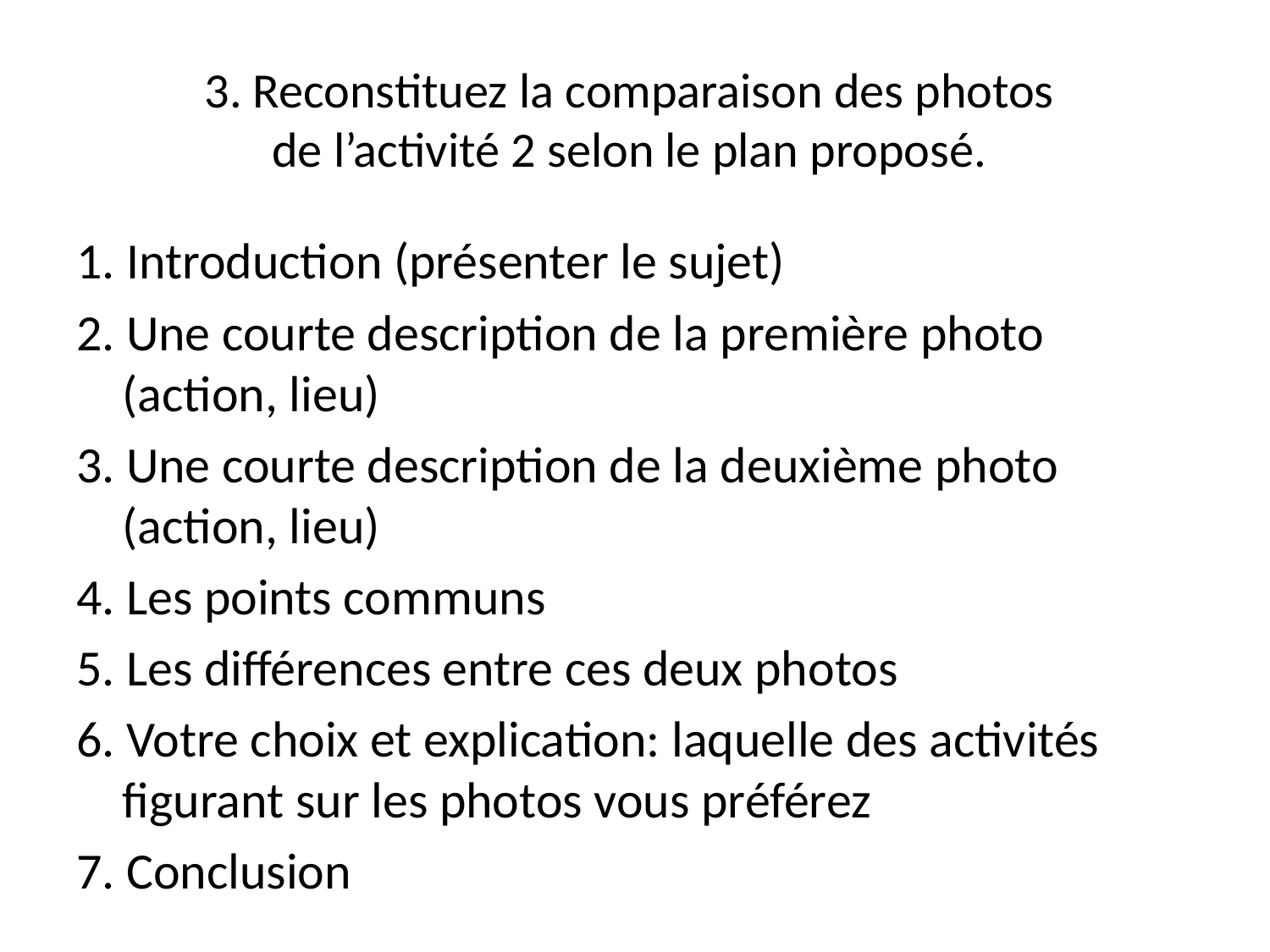

# 3. Reconstituez la comparaison des photos de l’activité 2 selon le plan proposé.
1. Introduction (présenter le sujet)
2. Une courte description de la première photo (action, lieu)
3. Une courte description de la deuxième photo (action, lieu)
4. Les points communs
5. Les différences entre ces deux photos
6. Votre choix et explication: laquelle des activités figurant sur les photos vous préférez
7. Conclusion